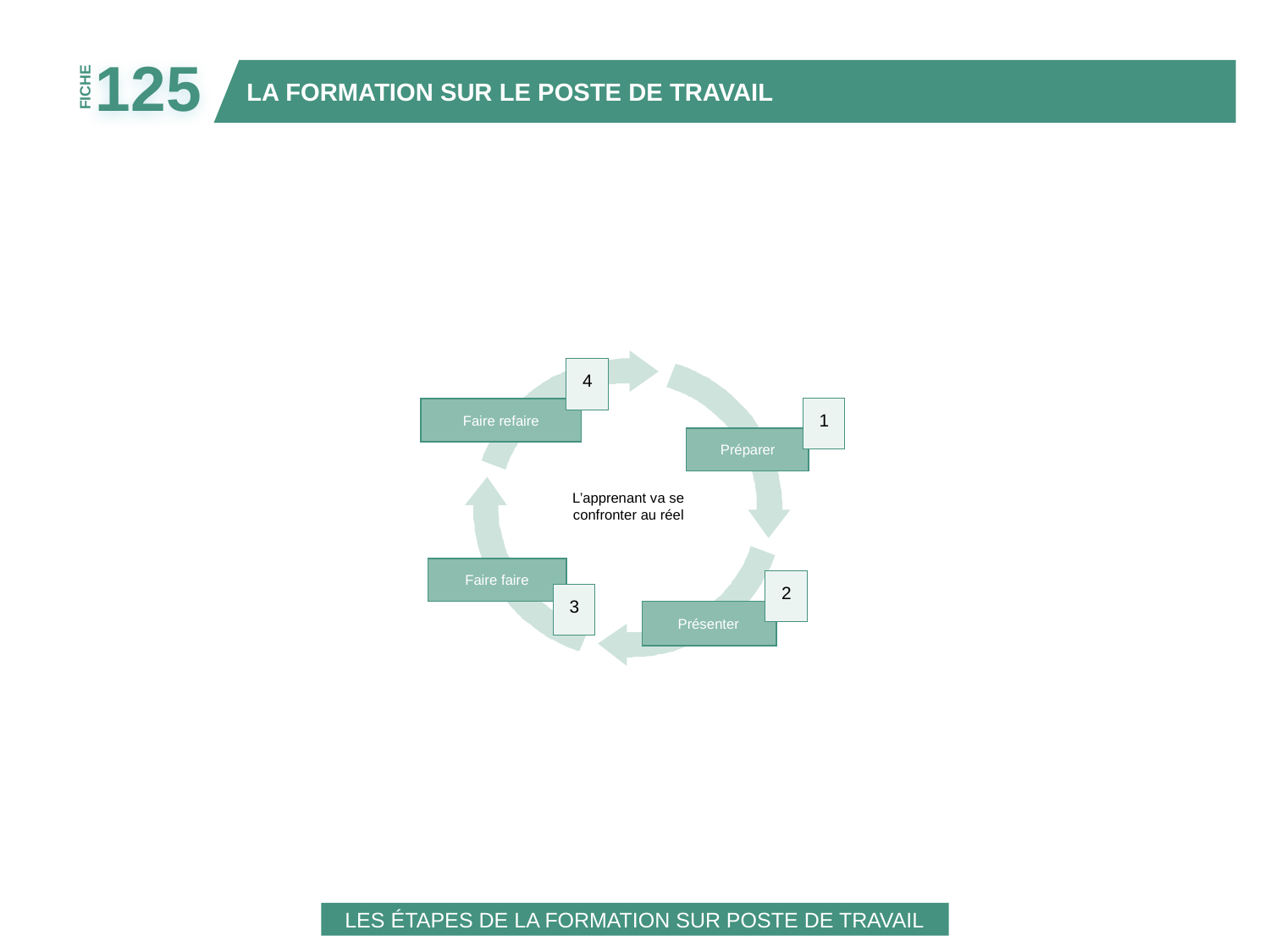

125

LA FORMATION SUR LE POSTE DE TRAVAIL
FICHE

4

1
Faire refaire

Préparer

L’apprenant va se
confronter au réel

Faire faire
2

3

Présenter
LES ÉTAPES DE LA FORMATION SUR POSTE DE TRAVAIL